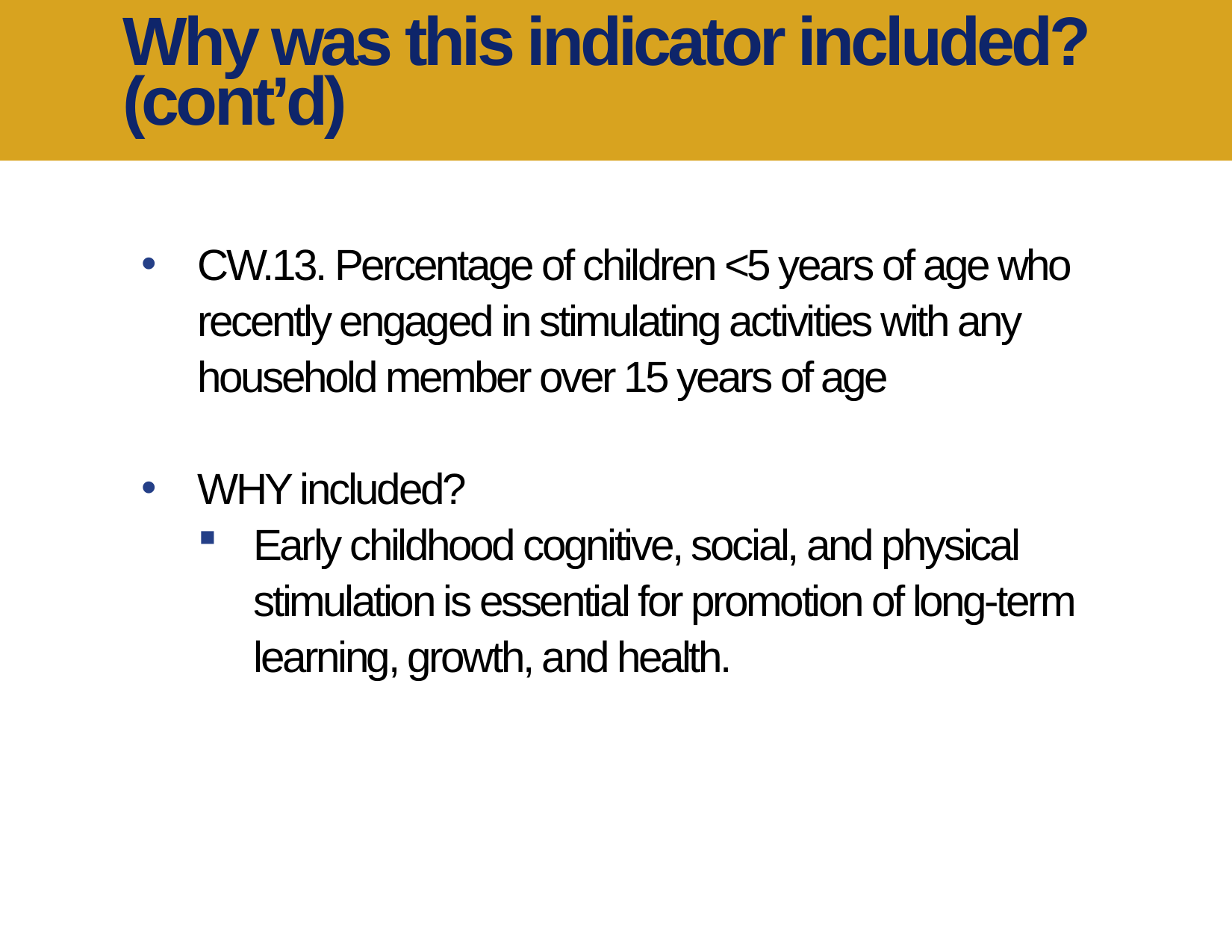

Why was this indicator included?
(cont’d)
CW.13. Percentage of children <5 years of age who recently engaged in stimulating activities with any household member over 15 years of age

WHY included?
Early childhood cognitive, social, and physical stimulation is essential for promotion of long-term learning, growth, and health.